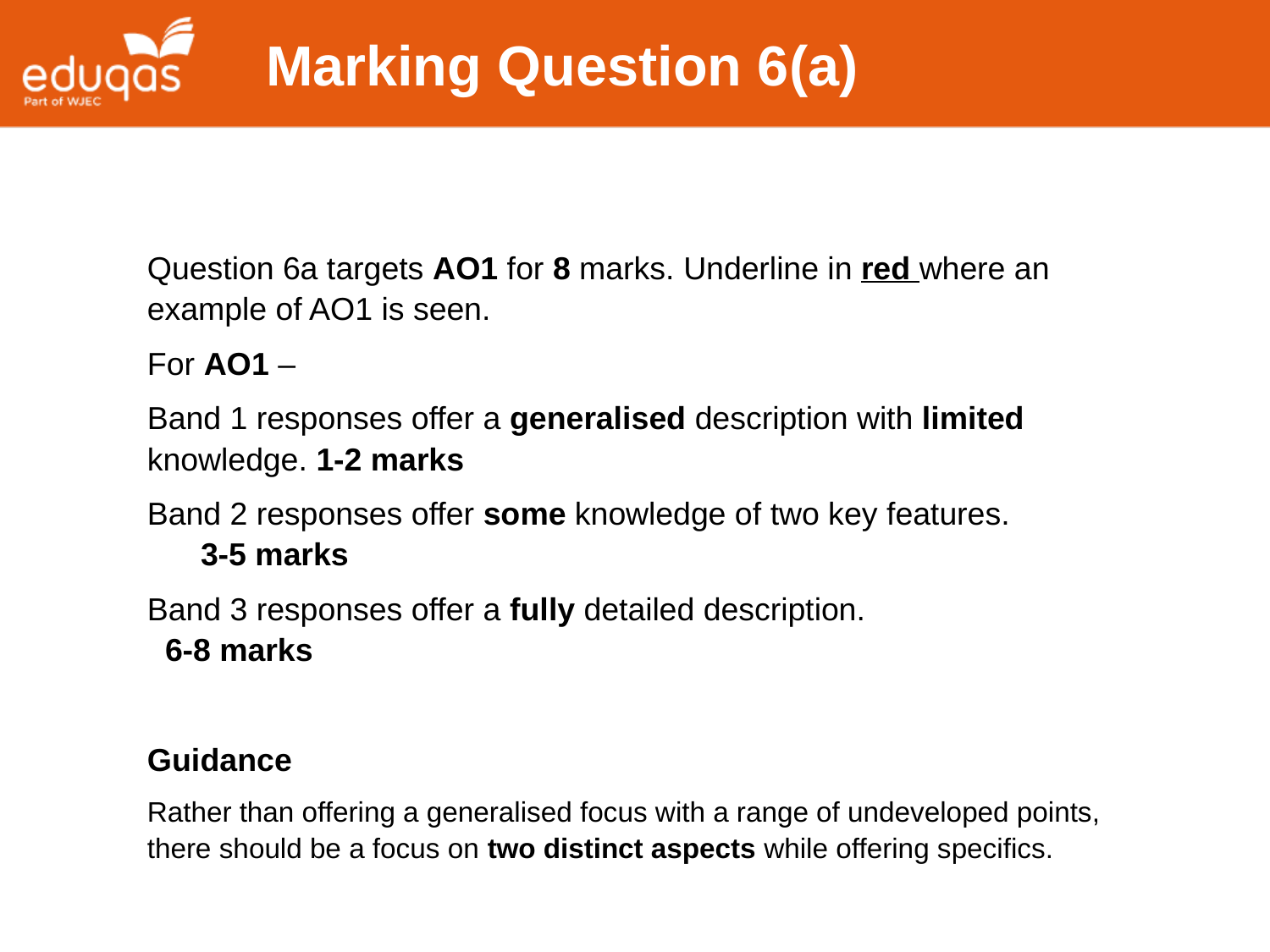

# Marking Question 6(a)
Question 6a targets AO1 for 8 marks. Underline in red where an example of AO1 is seen.
For AO1 –
Band 1 responses offer a generalised description with limited knowledge. 1-2 marks
Band 2 responses offer some knowledge of two key features.                  3-5 marks
Band 3 responses offer a fully detailed description.                              6-8 marks

Guidance
Rather than offering a generalised focus with a range of undeveloped points, there should be a focus on two distinct aspects while offering specifics.